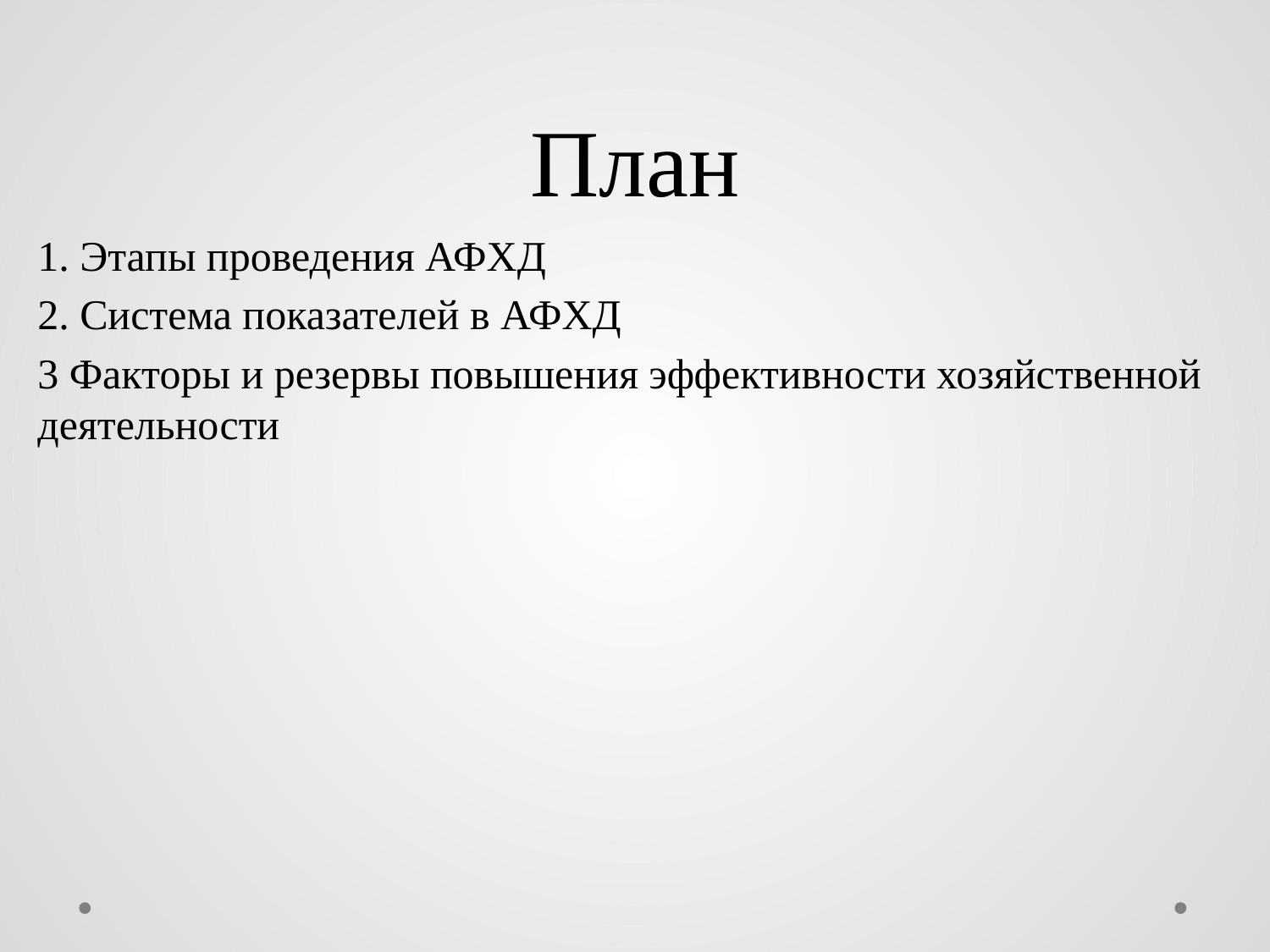

# План
1. Этапы проведения АФХД
2. Система показателей в АФХД
3 Факторы и резервы повышения эффективности хозяйственной деятельности